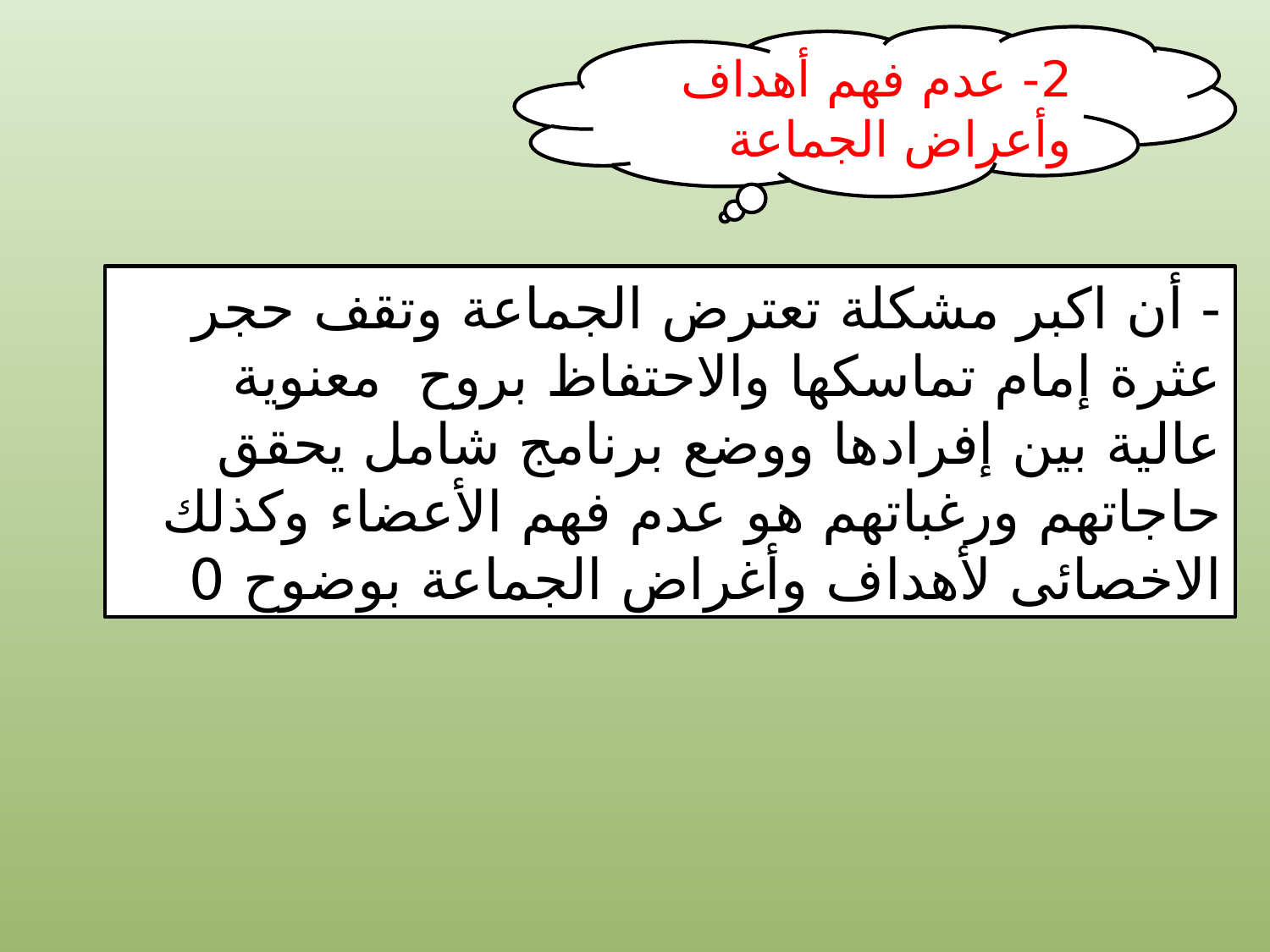

2- عدم فهم أهداف وأعراض الجماعة
- أن اكبر مشكلة تعترض الجماعة وتقف حجر عثرة إمام تماسكها والاحتفاظ بروح  معنوية عالية بين إفرادها ووضع برنامج شامل يحقق حاجاتهم ورغباتهم هو عدم فهم الأعضاء وكذلك الاخصائى لأهداف وأغراض الجماعة بوضوح 0